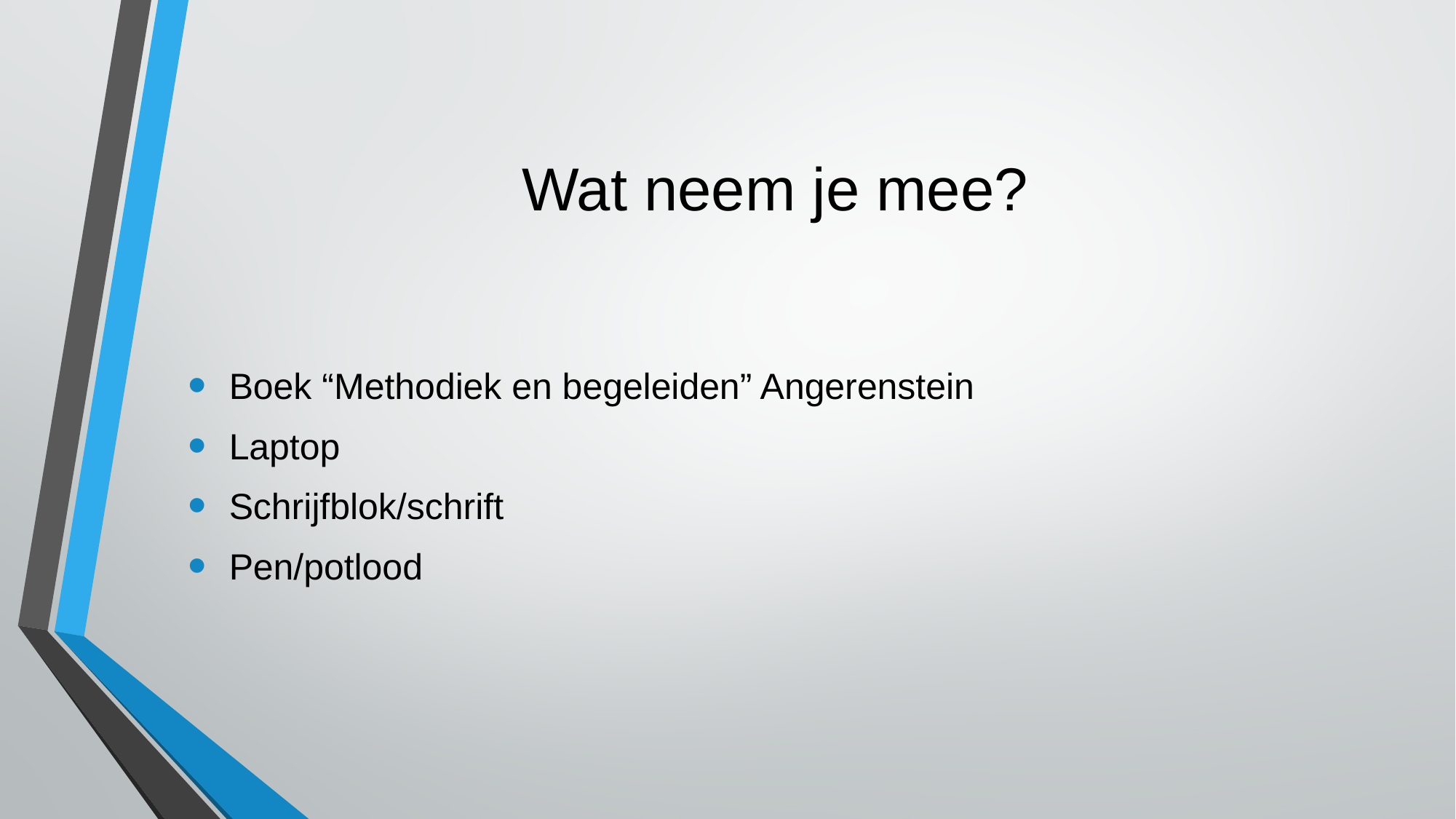

# Wat neem je mee?
Boek “Methodiek en begeleiden” Angerenstein
Laptop
Schrijfblok/schrift
Pen/potlood